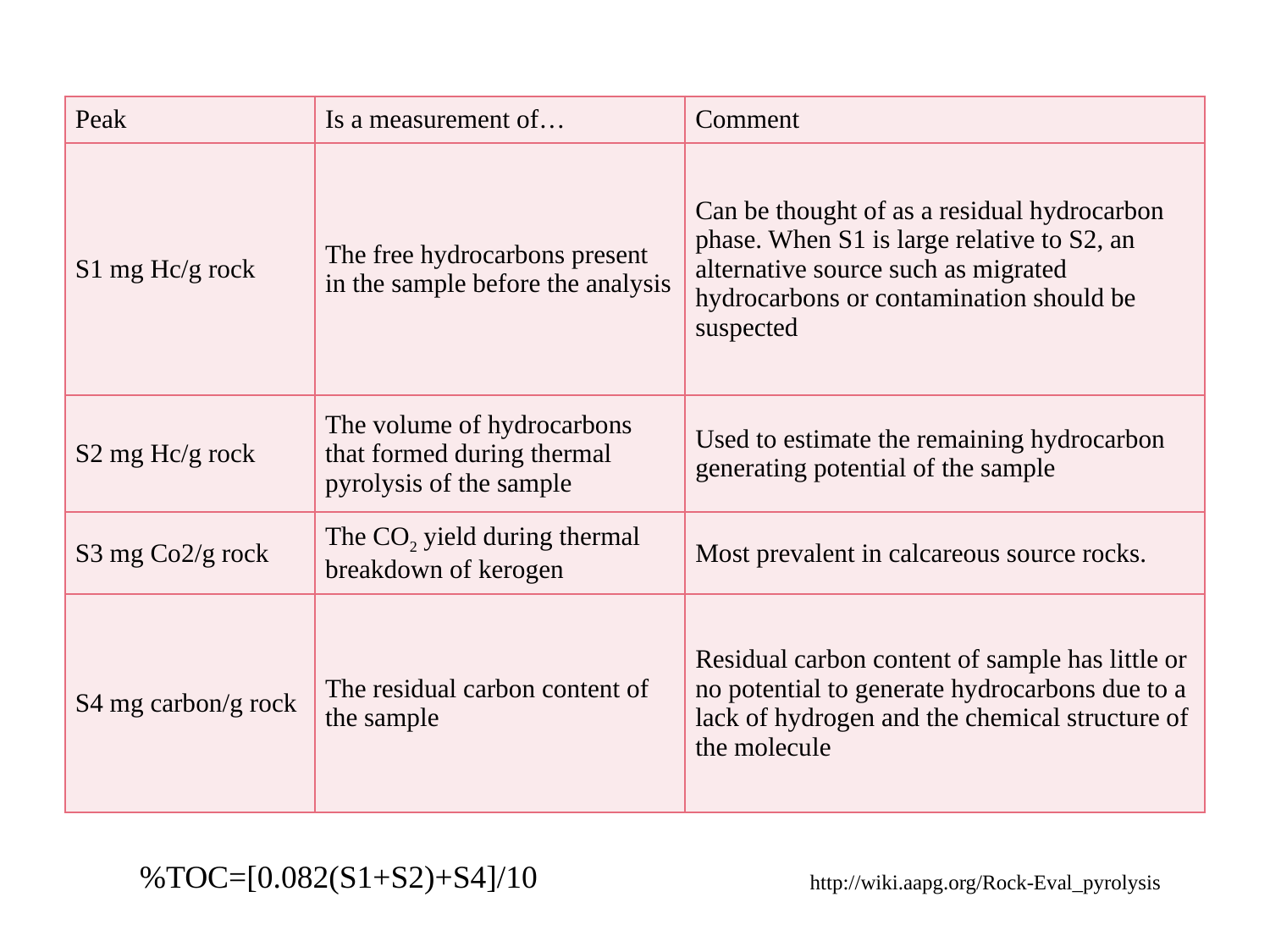

| Peak | Is a measurement of… | Comment |
| --- | --- | --- |
| S1 mg Hc/g rock | The free hydrocarbons present in the sample before the analysis | Can be thought of as a residual hydrocarbon phase. When S1 is large relative to S2, an alternative source such as migrated hydrocarbons or contamination should be suspected |
| S2 mg Hc/g rock | The volume of hydrocarbons that formed during thermal pyrolysis of the sample | Used to estimate the remaining hydrocarbon generating potential of the sample |
| S3 mg Co2/g rock | The CO2 yield during thermal breakdown of kerogen | Most prevalent in calcareous source rocks. |
| S4 mg carbon/g rock | The residual carbon content of the sample | Residual carbon content of sample has little or no potential to generate hydrocarbons due to a lack of hydrogen and the chemical structure of the molecule |
%TOC=[0.082(S1+S2)+S4]/10
http://wiki.aapg.org/Rock-Eval_pyrolysis